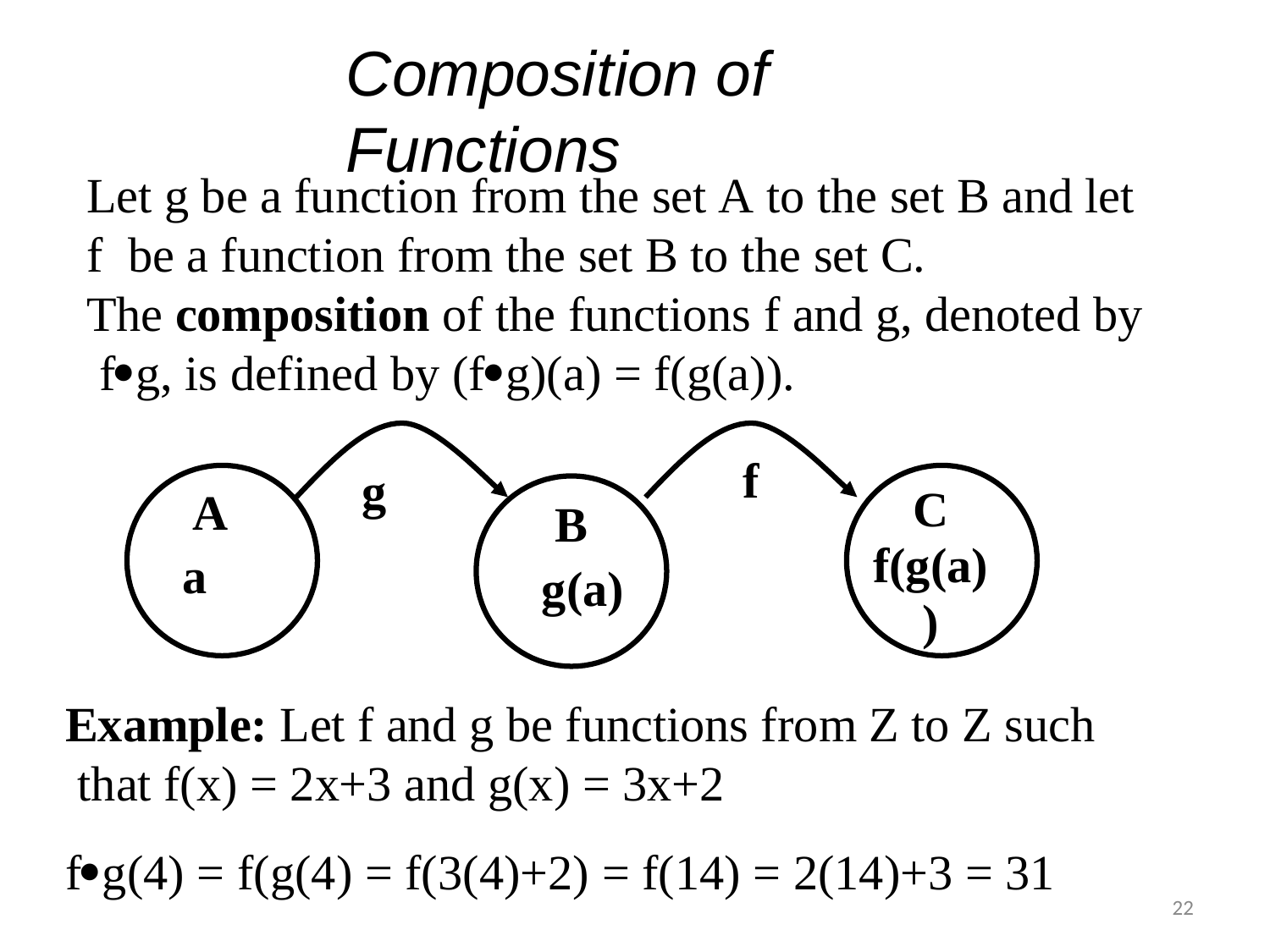

# Composition of Functions
Let g be a function from the set A to the set B and let f  be a function from the set B to the set C.
The composition of the functions f and g, denoted by  f•g, is defined by (f•g)(a) = f(g(a)).

f
g
A
a
C
f(g(a))
B
g(a)
Example: Let f and g be functions from Z to Z such  that f(x) = 2x+3 and g(x) = 3x+2
f•g(4) = f(g(4) = f(3(4)+2) = f(14) = 2(14)+3 = 31
22